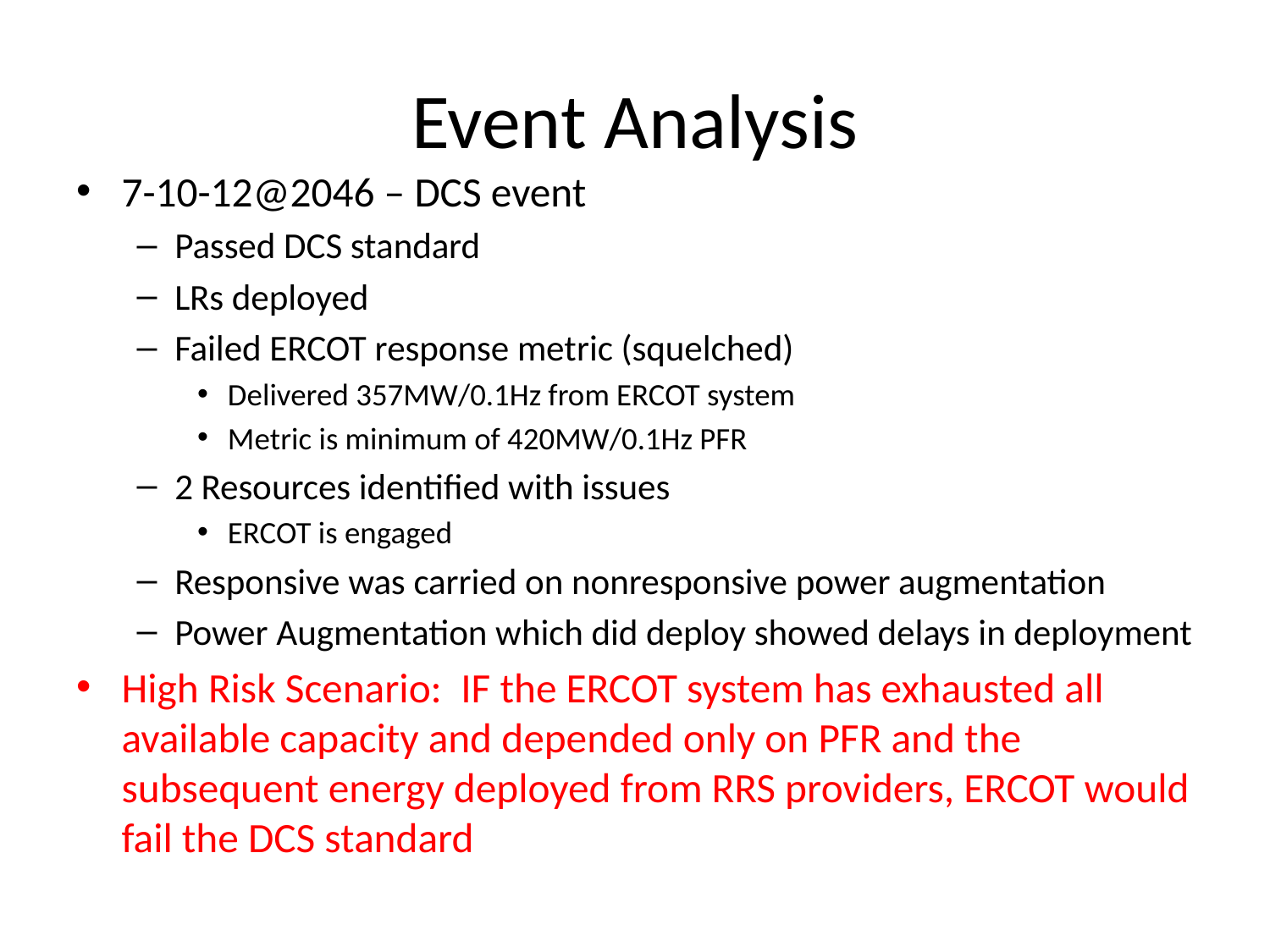

# Event Analysis
7-10-12@2046 – DCS event
Passed DCS standard
LRs deployed
Failed ERCOT response metric (squelched)
Delivered 357MW/0.1Hz from ERCOT system
Metric is minimum of 420MW/0.1Hz PFR
2 Resources identified with issues
ERCOT is engaged
Responsive was carried on nonresponsive power augmentation
Power Augmentation which did deploy showed delays in deployment
High Risk Scenario:  IF the ERCOT system has exhausted all available capacity and depended only on PFR and the subsequent energy deployed from RRS providers, ERCOT would fail the DCS standard